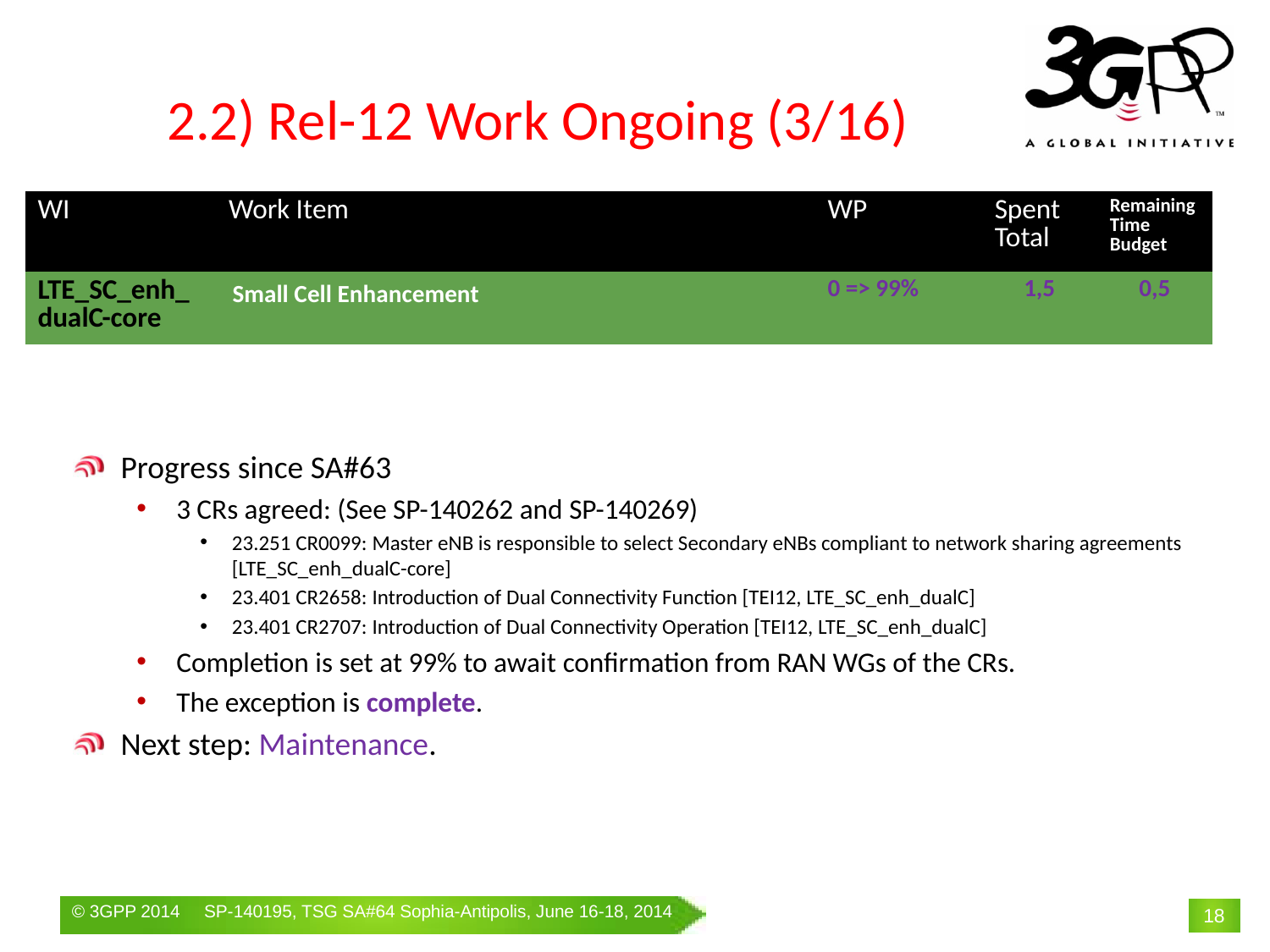

# 2.2) Rel-12 Work Ongoing (3/16)
| WI | Work Item | WP | Spent Total | Remaining Time Budget |
| --- | --- | --- | --- | --- |
| LTE\_SC\_enh\_dualC-core | Small Cell Enhancement | 0 => 99% | 1,5 | 0,5 |
Progress since SA#63
3 CRs agreed: (See SP-140262 and SP-140269)
23.251 CR0099: Master eNB is responsible to select Secondary eNBs compliant to network sharing agreements [LTE_SC_enh_dualC-core]
23.401 CR2658: Introduction of Dual Connectivity Function [TEI12, LTE_SC_enh_dualC]
23.401 CR2707: Introduction of Dual Connectivity Operation [TEI12, LTE_SC_enh_dualC]
Completion is set at 99% to await confirmation from RAN WGs of the CRs.
The exception is complete.
Next step: Maintenance.